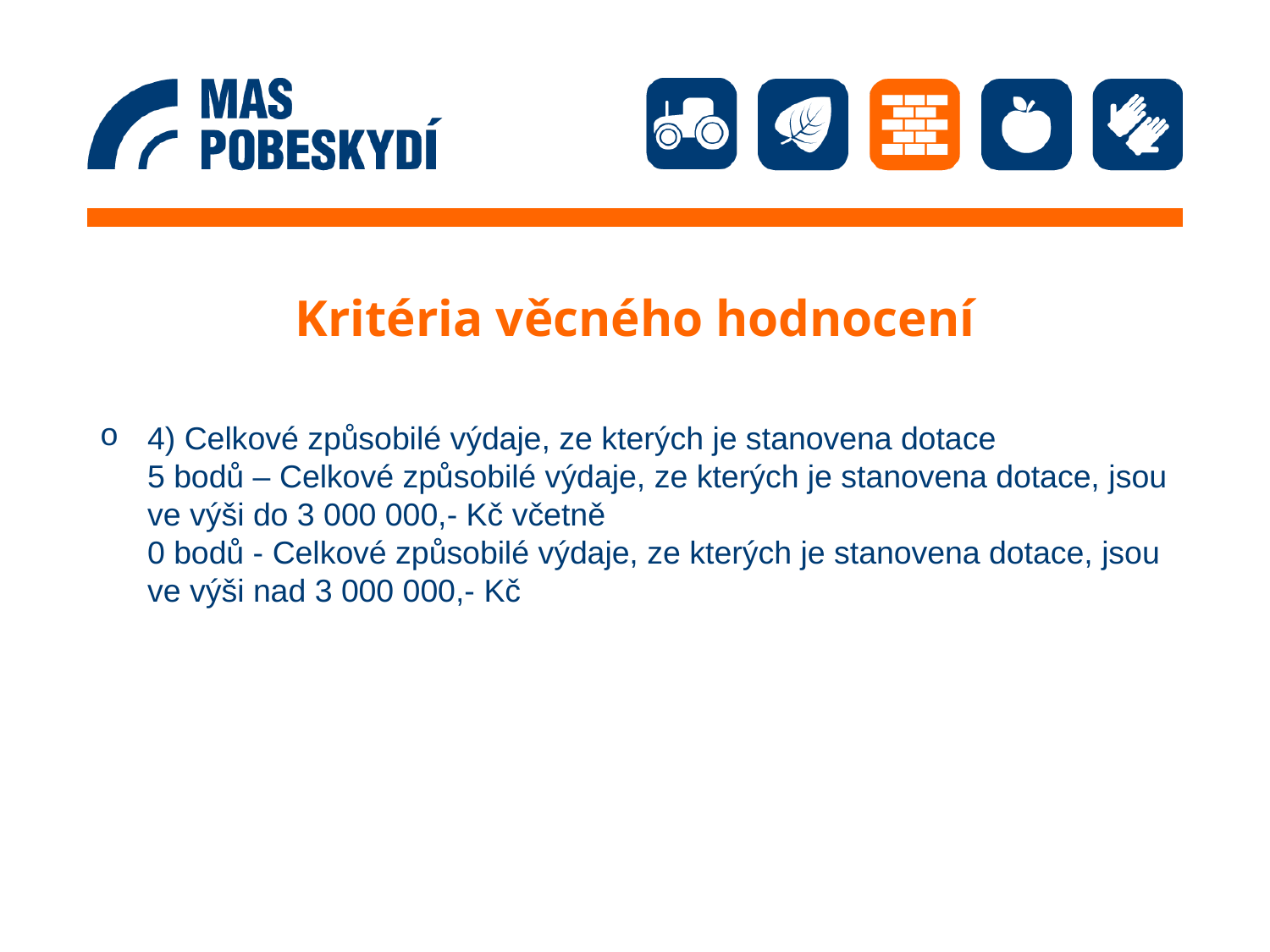

# Kritéria věcného hodnocení
4) Celkové způsobilé výdaje, ze kterých je stanovena dotace
 	5 bodů – Celkové způsobilé výdaje, ze kterých je stanovena dotace, jsou ve výši do 3 000 000,- Kč včetně
	0 bodů - Celkové způsobilé výdaje, ze kterých je stanovena dotace, jsou ve výši nad 3 000 000,- Kč